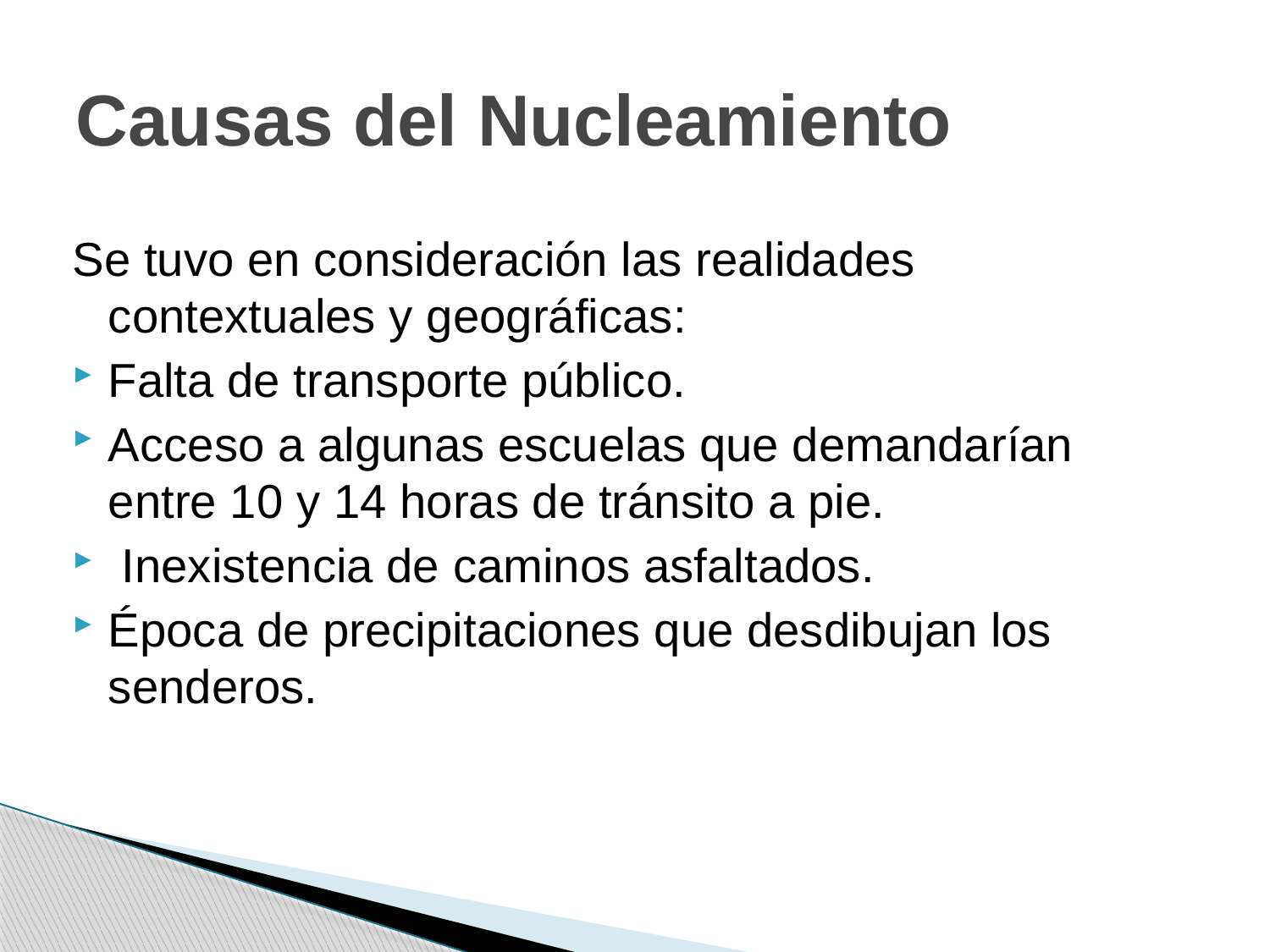

# Causas del Nucleamiento
Se tuvo en consideración las realidades contextuales y geográficas:
Falta de transporte público.
Acceso a algunas escuelas que demandarían entre 10 y 14 horas de tránsito a pie.
 Inexistencia de caminos asfaltados.
Época de precipitaciones que desdibujan los senderos.